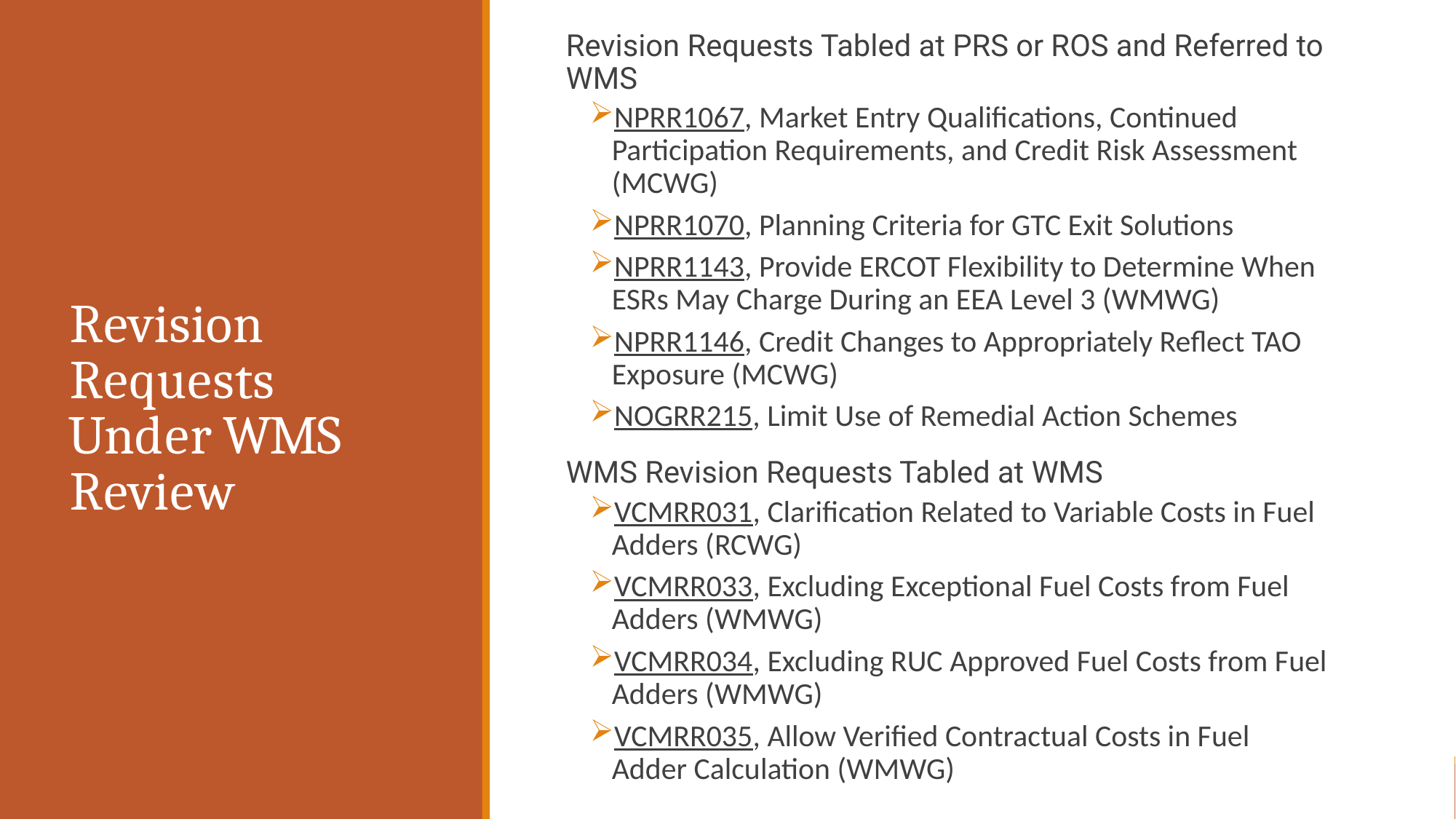

Revision Requests Tabled at PRS or ROS and Referred to WMS
NPRR1067, Market Entry Qualifications, Continued Participation Requirements, and Credit Risk Assessment (MCWG)
NPRR1070, Planning Criteria for GTC Exit Solutions
NPRR1143, Provide ERCOT Flexibility to Determine When ESRs May Charge During an EEA Level 3 (WMWG)
NPRR1146, Credit Changes to Appropriately Reflect TAO Exposure (MCWG)
NOGRR215, Limit Use of Remedial Action Schemes
WMS Revision Requests Tabled at WMS
VCMRR031, Clarification Related to Variable Costs in Fuel Adders (RCWG)
VCMRR033, Excluding Exceptional Fuel Costs from Fuel Adders (WMWG)
VCMRR034, Excluding RUC Approved Fuel Costs from Fuel Adders (WMWG)
VCMRR035, Allow Verified Contractual Costs in Fuel Adder Calculation (WMWG)
# Revision Requests Under WMS Review